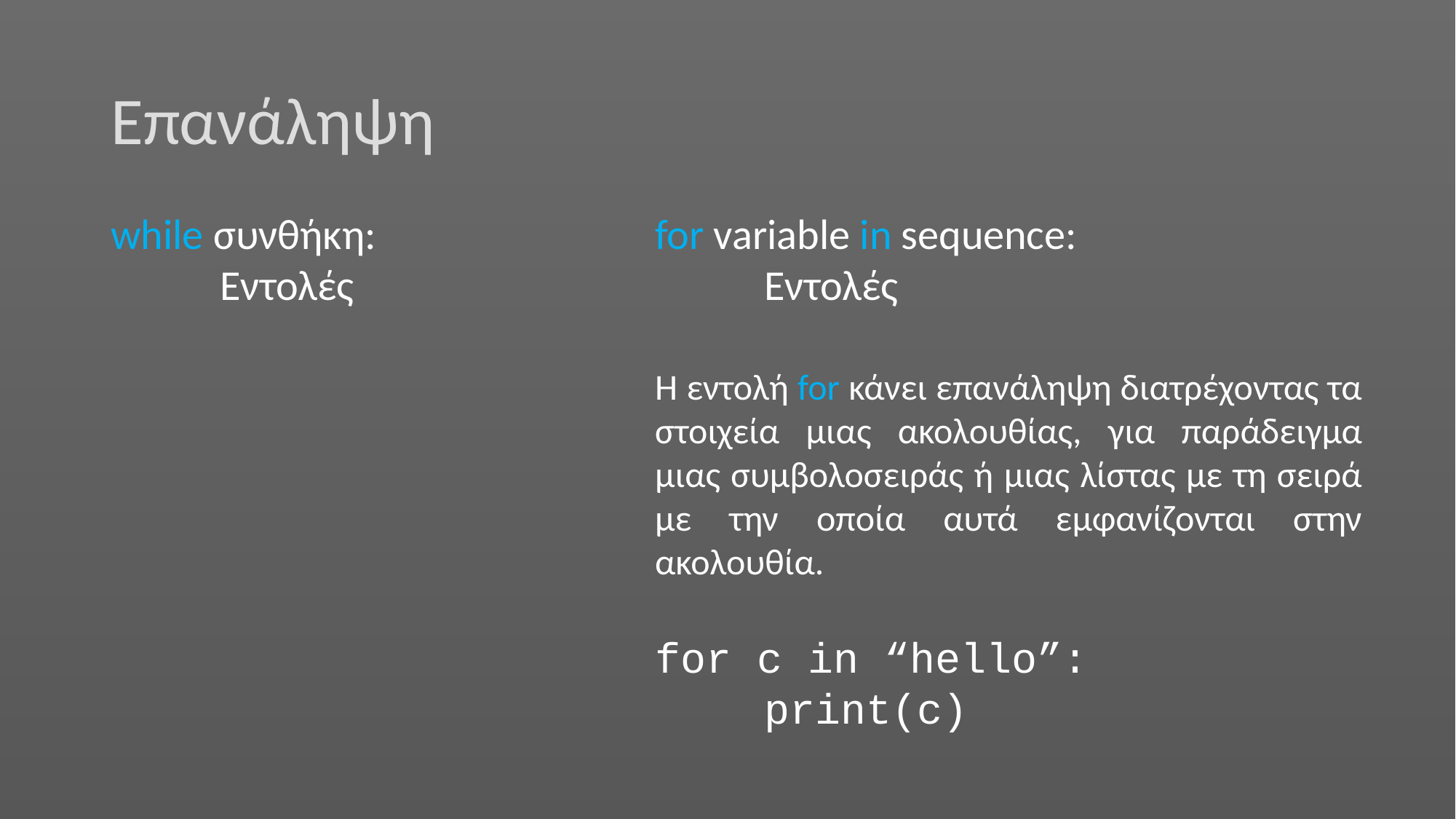

# Επανάληψη
while συνθήκη:
	Εντολές
for variable in sequence:
	Εντολές
Η εντολή for κάνει επανάληψη διατρέχοντας τα στοιχεία μιας ακολουθίας, για παράδειγμα μιας συμβολοσειράς ή μιας λίστας με τη σειρά με την οποία αυτά εμφανίζονται στην ακολουθία.
for c in “hello”:
	print(c)